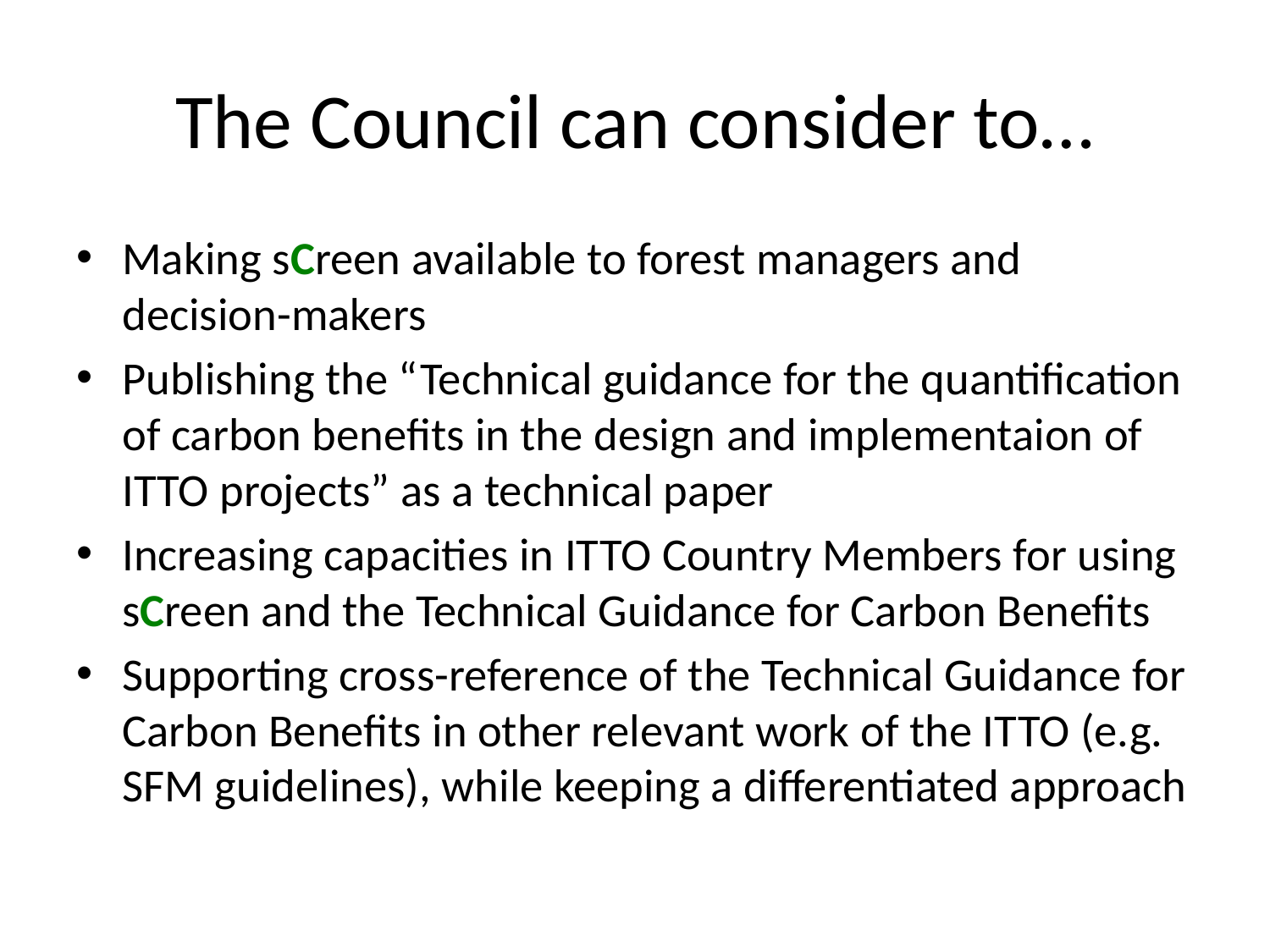

# The Council can consider to…
Making sCreen available to forest managers and decision-makers
Publishing the “Technical guidance for the quantification of carbon benefits in the design and implementaion of ITTO projects” as a technical paper
Increasing capacities in ITTO Country Members for using sCreen and the Technical Guidance for Carbon Benefits
Supporting cross-reference of the Technical Guidance for Carbon Benefits in other relevant work of the ITTO (e.g. SFM guidelines), while keeping a differentiated approach